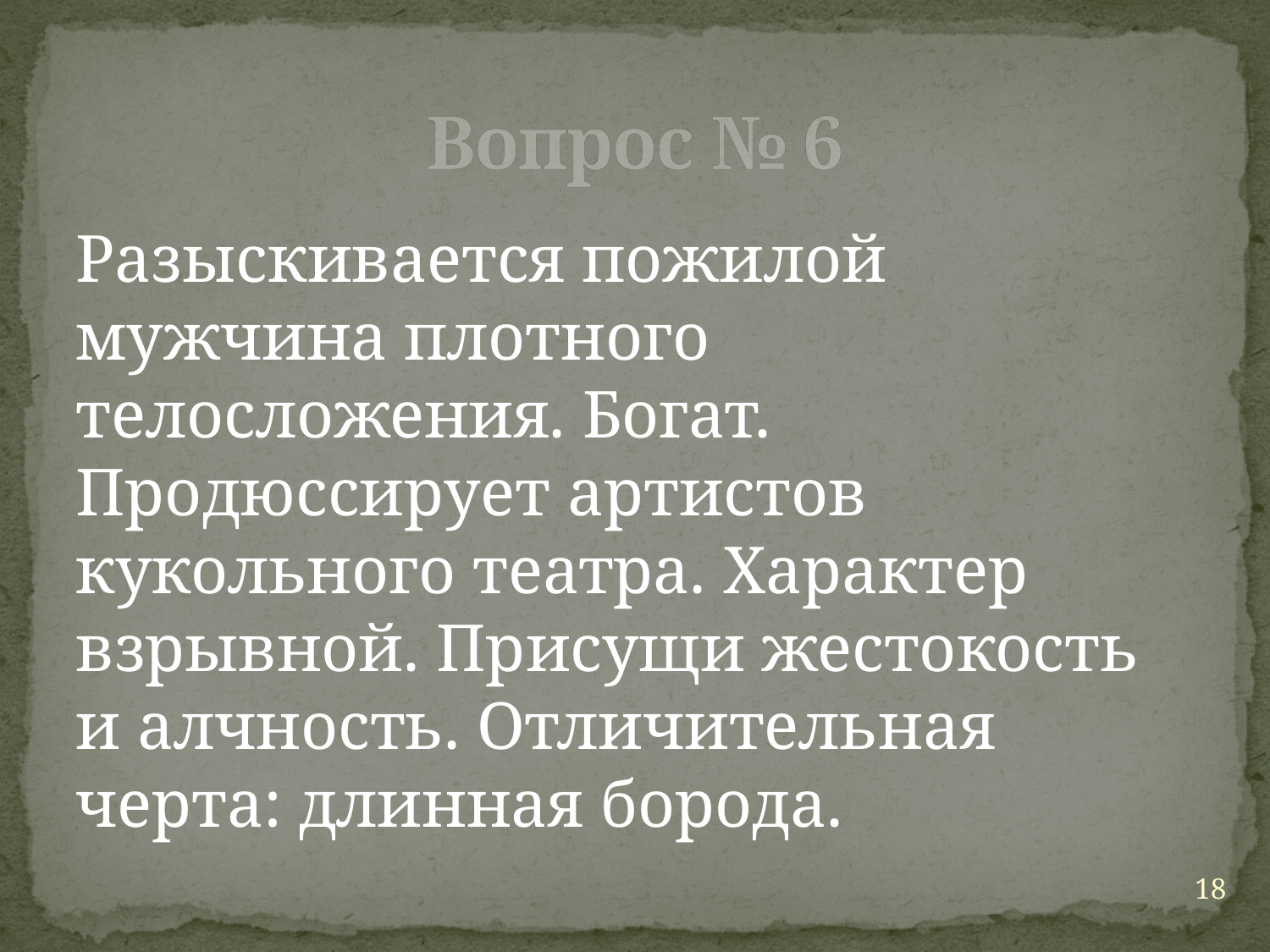

# Вопрос № 6
Разыскивается пожилой мужчина плотного телосложения. Богат. Продюссирует артистов кукольного театра. Характер взрывной. Присущи жестокость и алчность. Отличительная черта: длинная борода.
18